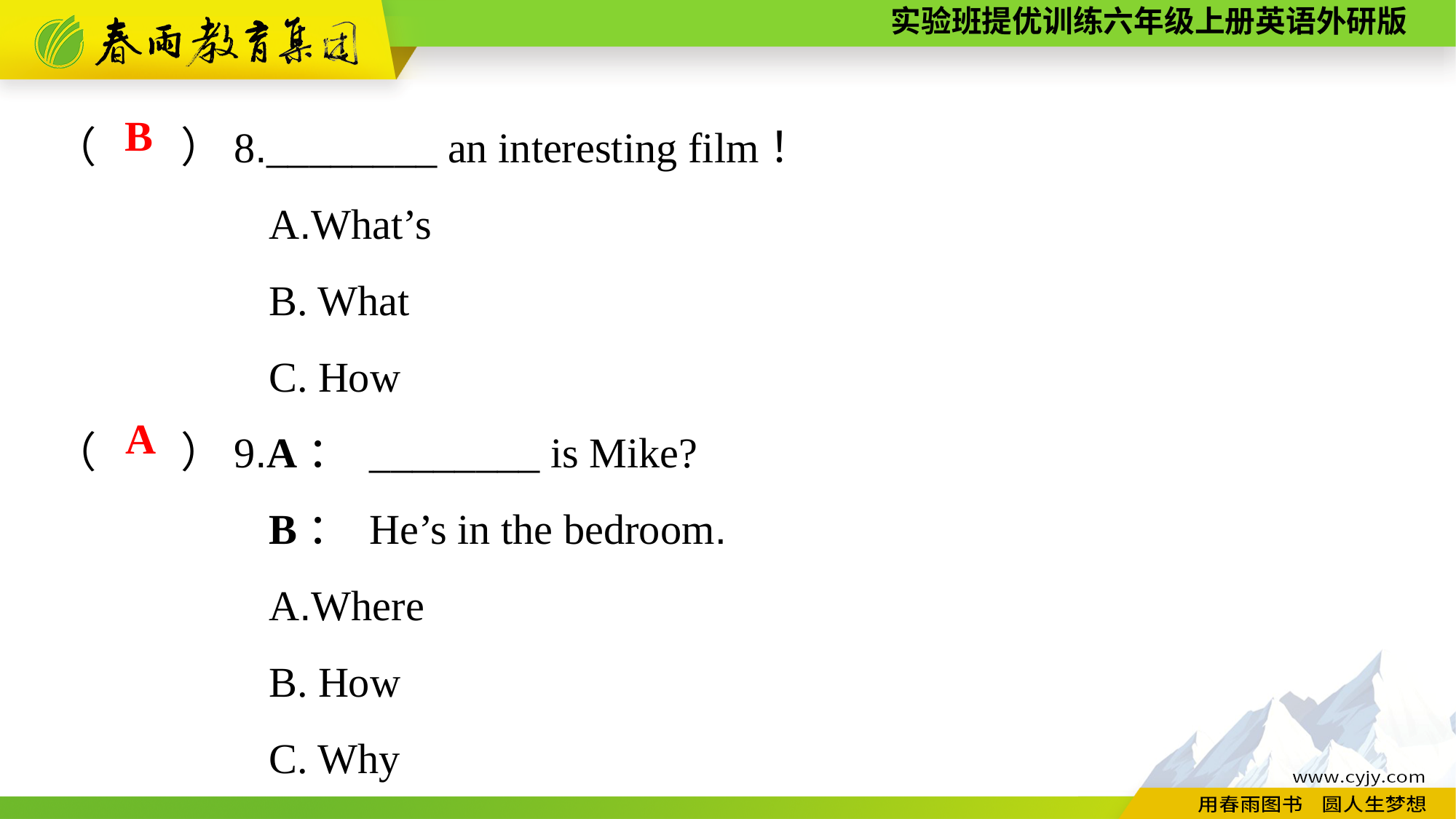

（　　）8.________ an interesting film！
A.What’s
B. What
C. How
（　　）9.A： ________ is Mike?
B： He’s in the bedroom.
A.Where
B. How
C. Why
B
A